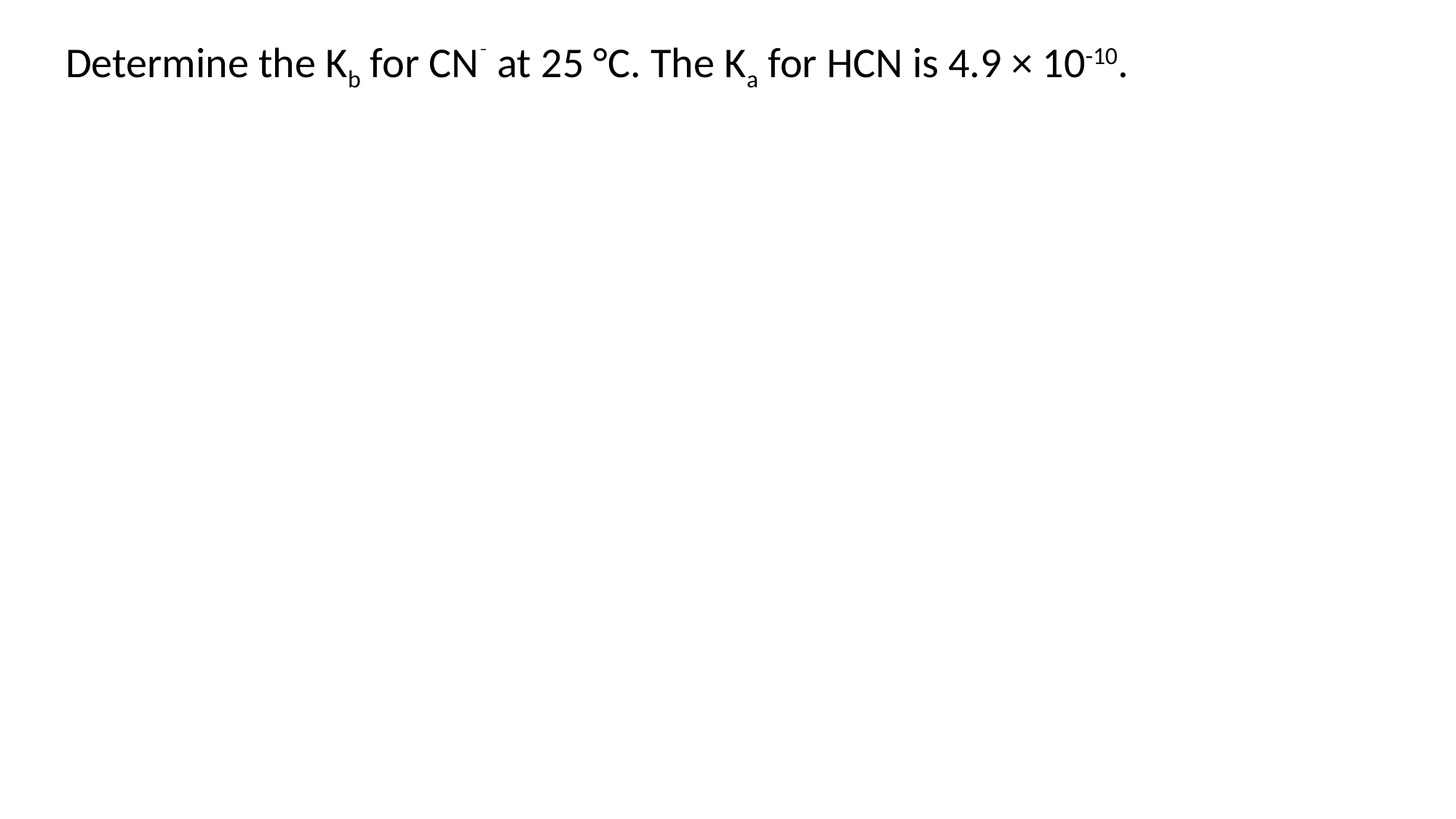

Determine the Kb for CN⁻ at 25 °C. The Ka for HCN is 4.9 × 10-10.